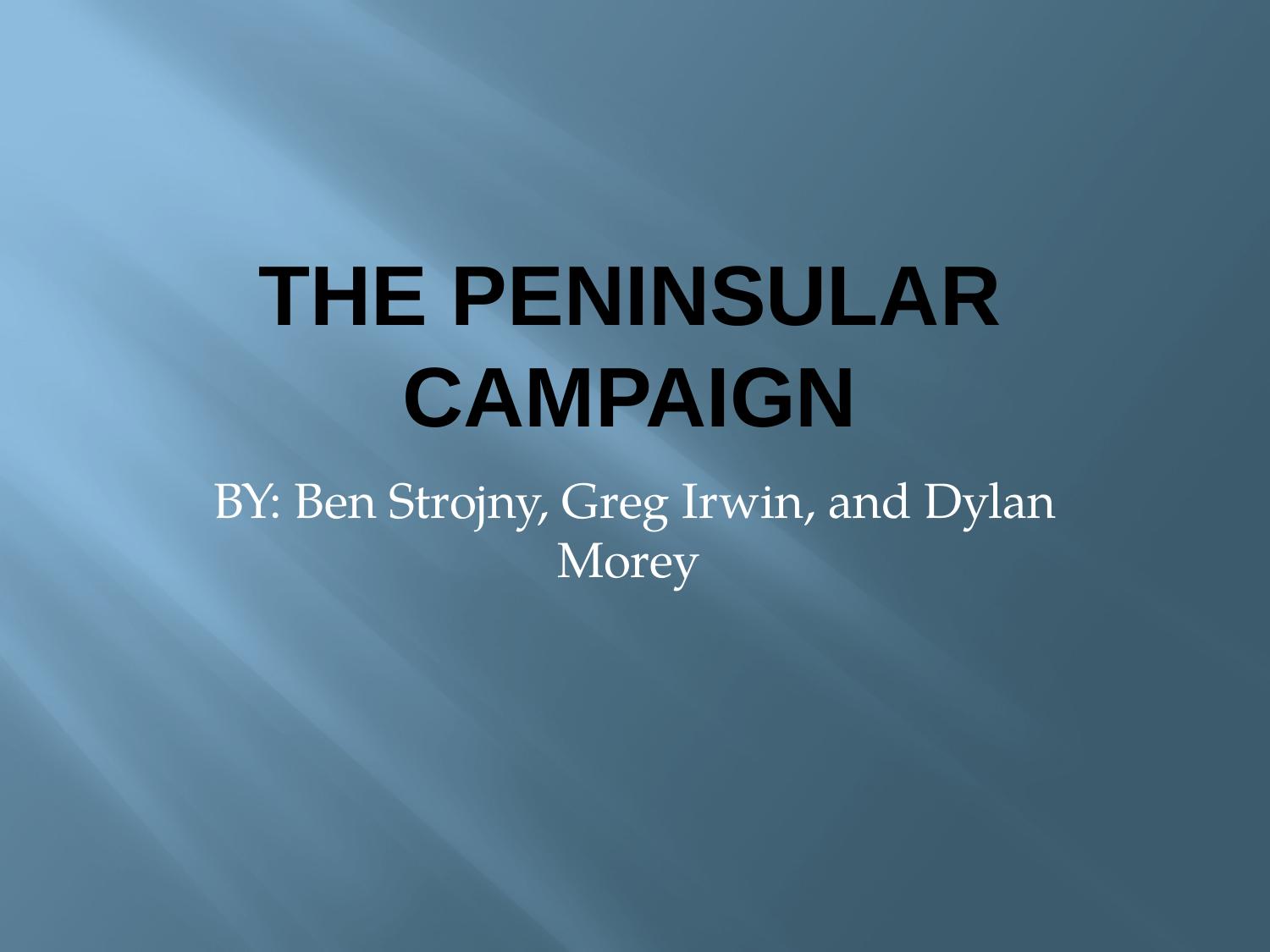

# The Peninsular Campaign
BY: Ben Strojny, Greg Irwin, and Dylan Morey